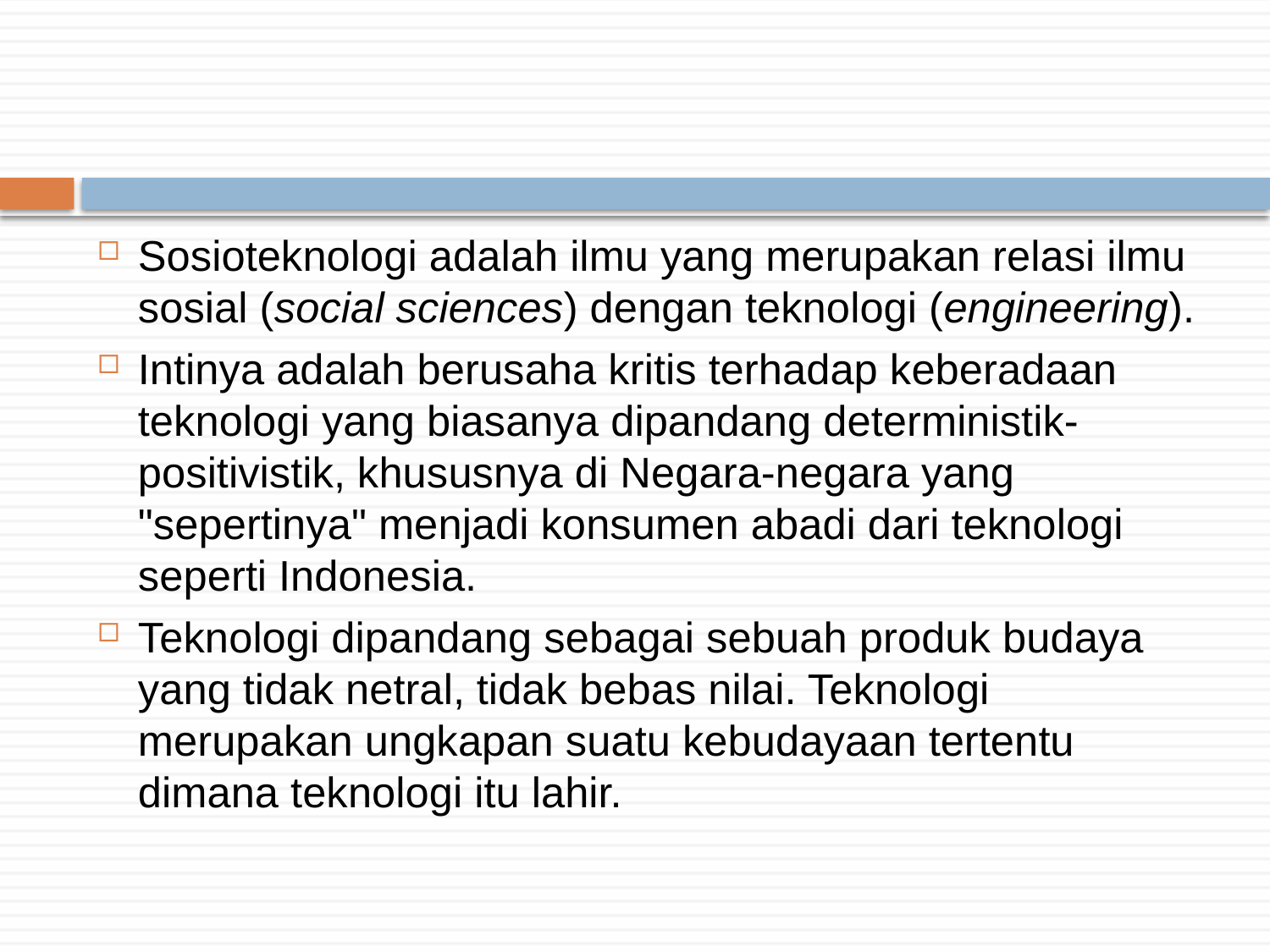

#
Sosioteknologi adalah ilmu yang merupakan relasi ilmu sosial (social sciences) dengan teknologi (engineering).
Intinya adalah berusaha kritis terhadap keberadaan teknologi yang biasanya dipandang deterministik-positivistik, khususnya di Negara-negara yang "sepertinya" menjadi konsumen abadi dari teknologi seperti Indonesia.
Teknologi dipandang sebagai sebuah produk budaya yang tidak netral, tidak bebas nilai. Teknologi merupakan ungkapan suatu kebudayaan tertentu dimana teknologi itu lahir.